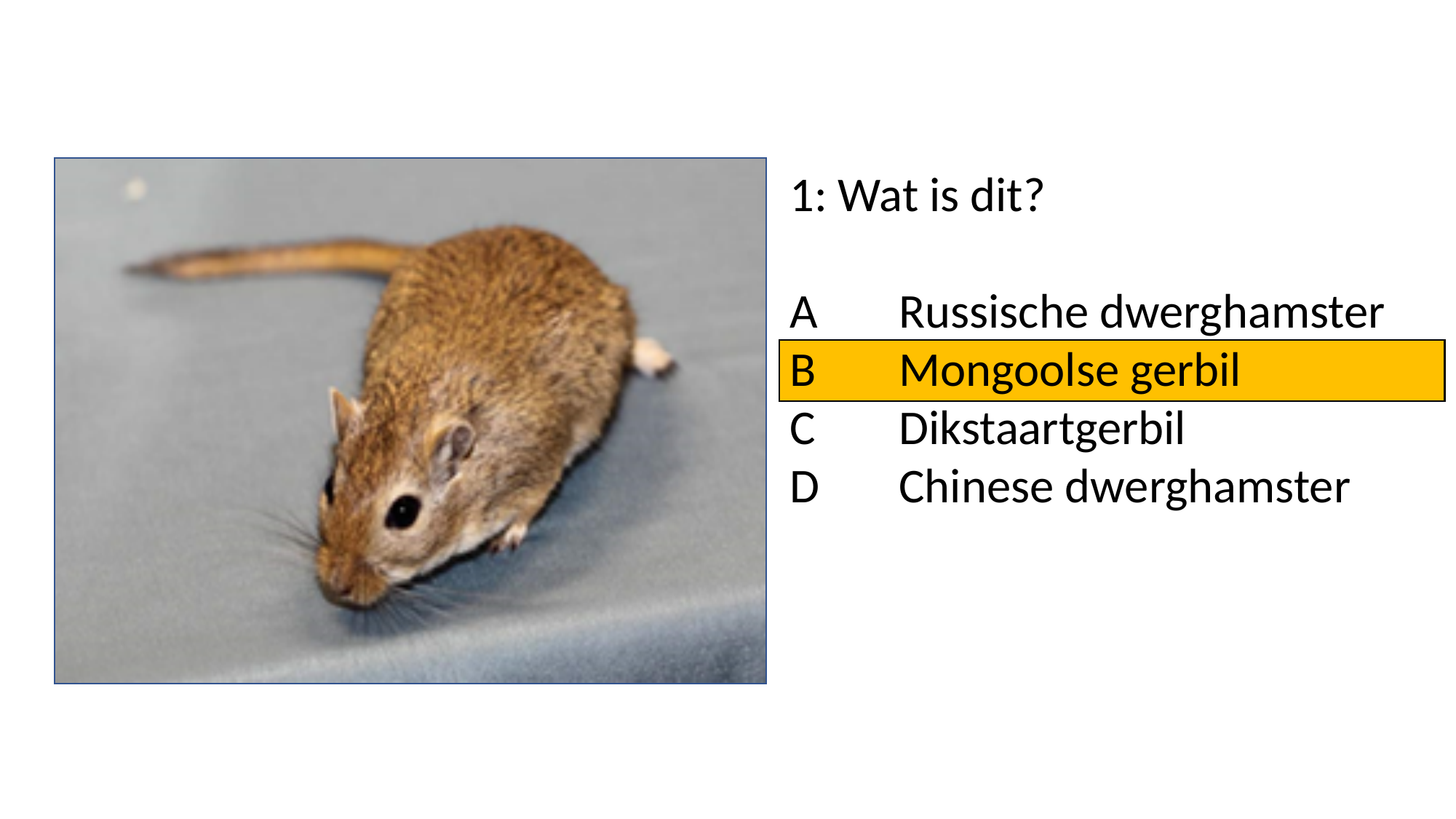

1: Wat is dit?

A	Russische dwerghamster
B	Mongoolse gerbil
C	Dikstaartgerbil
D	Chinese dwerghamster